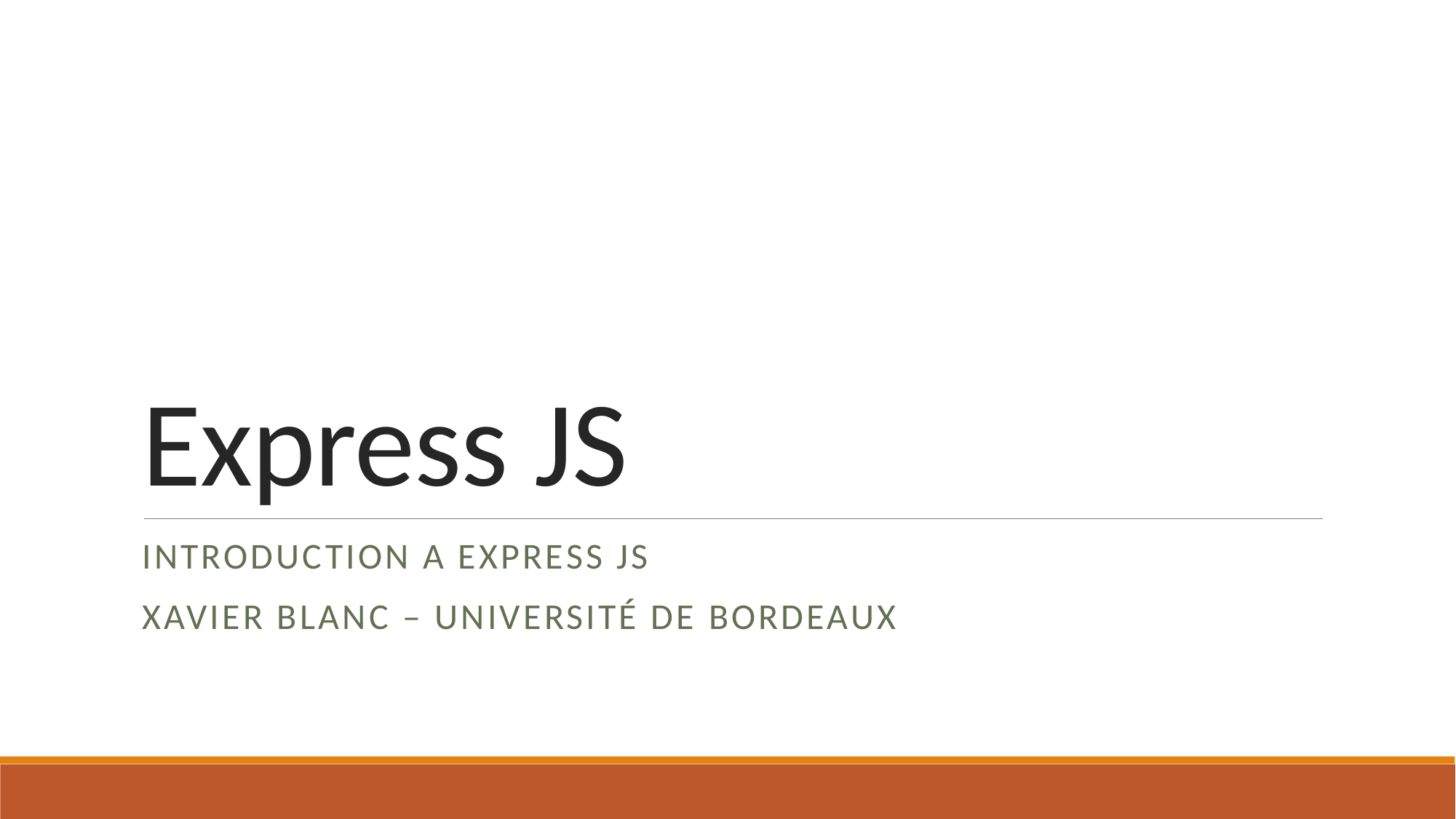

# Express JS
Introduction A Express JS
Xavier Blanc – université de Bordeaux